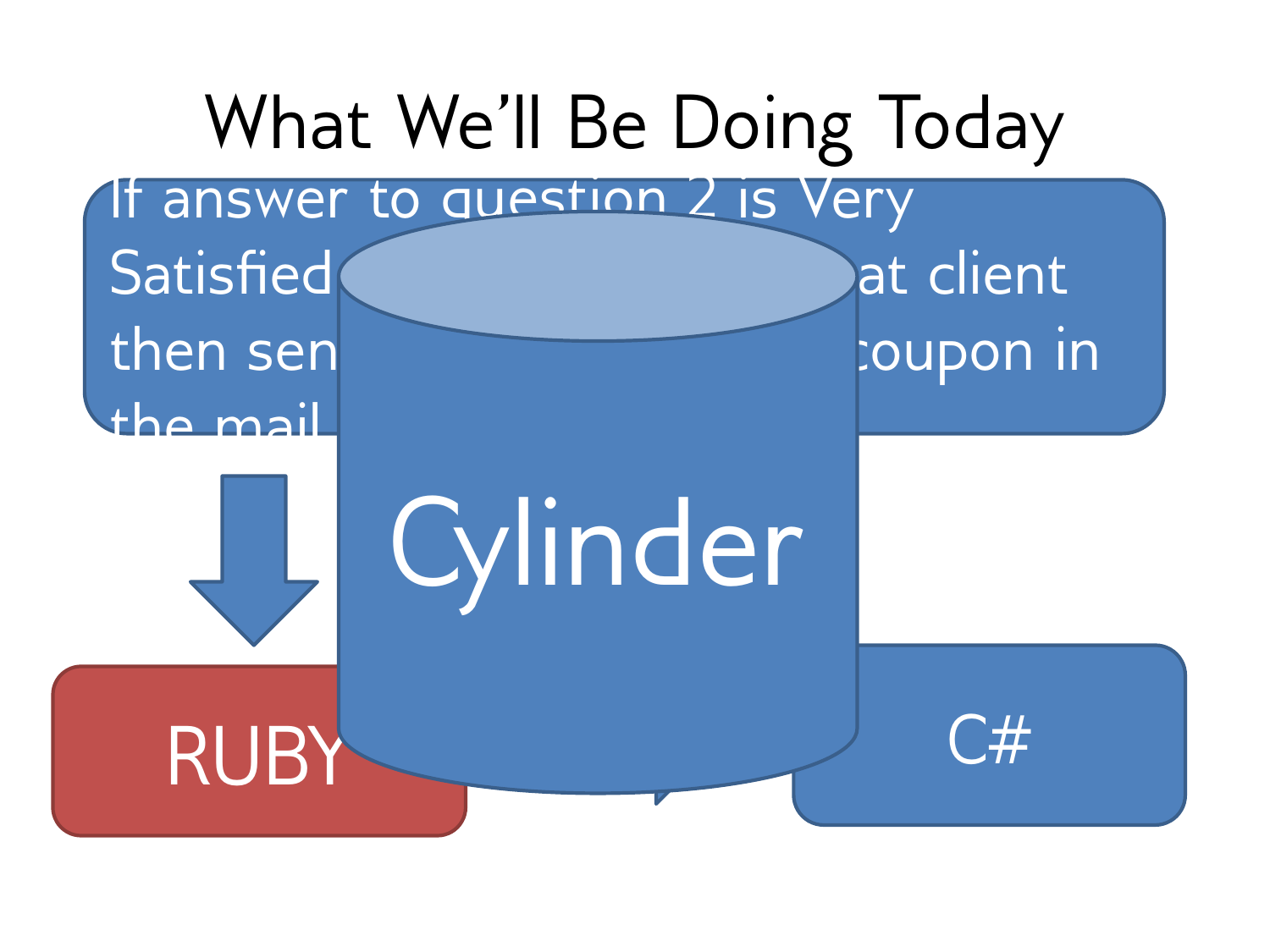

# What We’ll Be Doing Today
If answer to question 2 is Very Satisfied and client is a repeat client then send them a discount coupon in the mail.
Cylinder

C#
RUBY